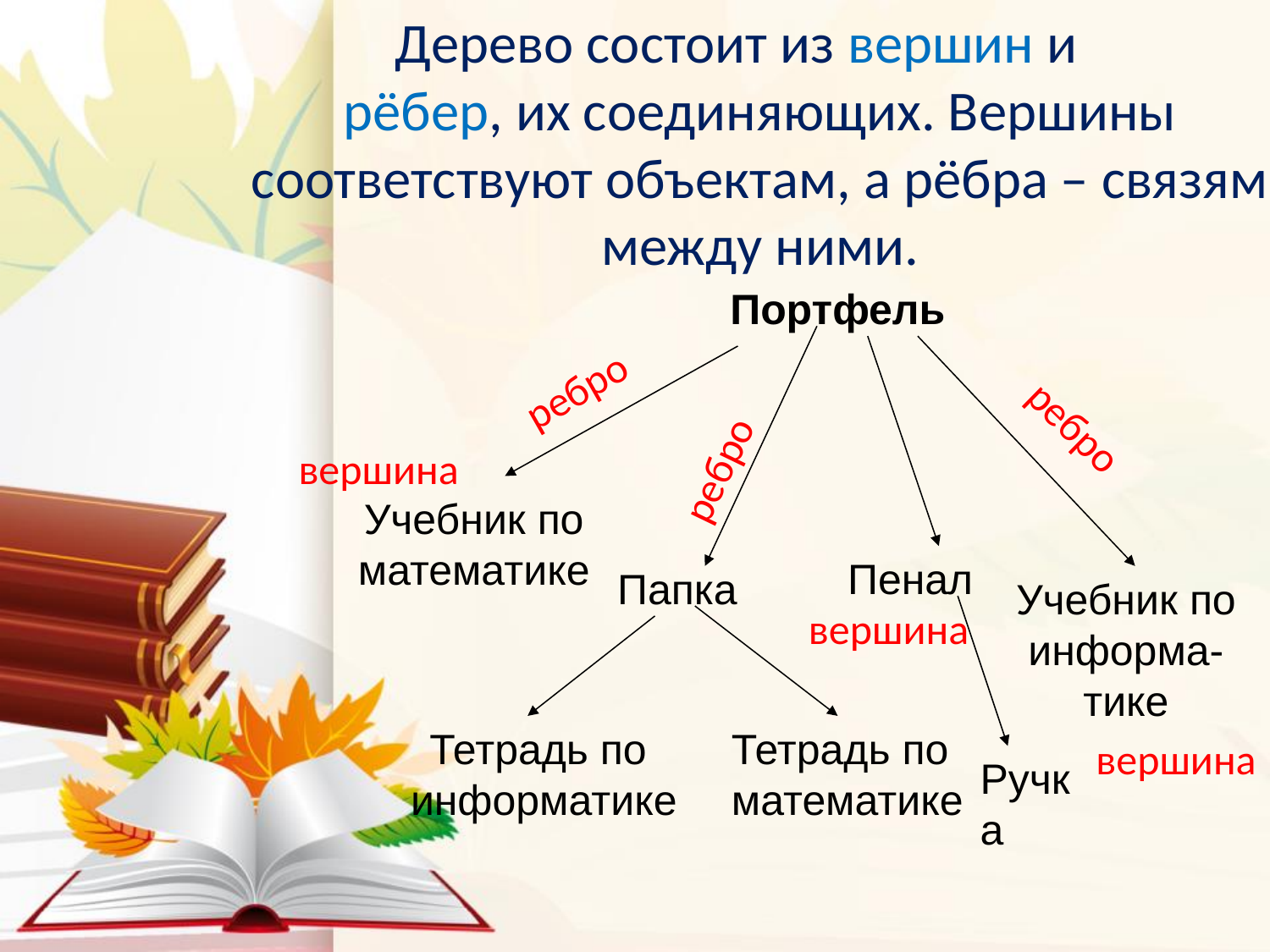

Дерево состоит из вершин и
рёбер, их соединяющих. Вершины соответствуют объектам, а рёбра – связям между ними.
Портфель

Учебник по математике
Пенал
Папка
Учебник по
информа-
тике

Тетрадь по
информатике
Тетрадь по
математике
Ручка
ребро
ребро
ребро
вершина
вершина
вершина